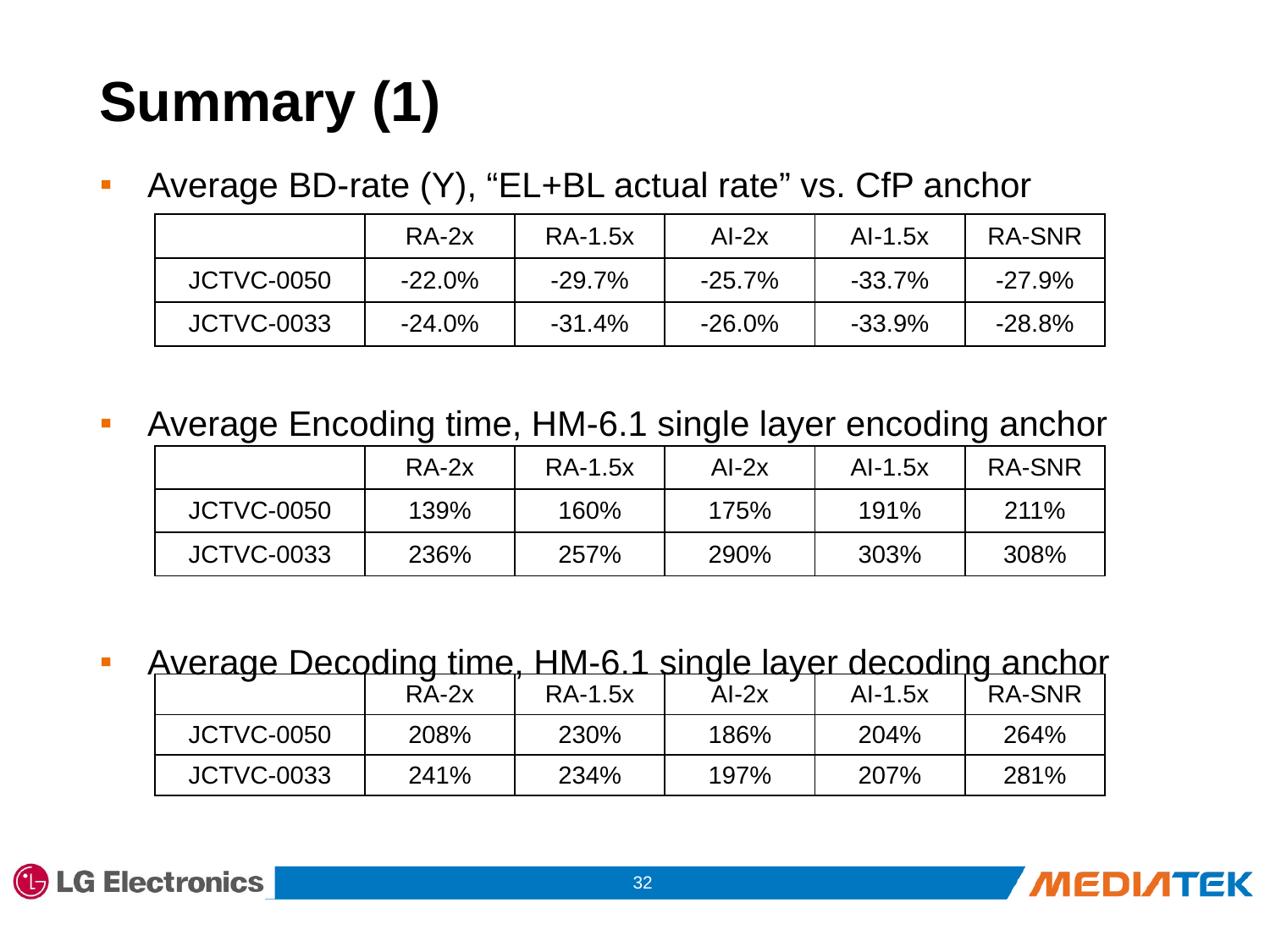

# Summary (1)
Average BD-rate (Y), “EL+BL actual rate” vs. CfP anchor

Average Encoding time, HM-6.1 single layer encoding anchor

Average Decoding time, HM-6.1 single layer decoding anchor

|  | RA-2x | RA-1.5x | AI-2x | AI-1.5x | RA-SNR |
| --- | --- | --- | --- | --- | --- |
| JCTVC-0050 | -22.0% | -29.7% | -25.7% | -33.7% | -27.9% |
| JCTVC-0033 | -24.0% | -31.4% | -26.0% | -33.9% | -28.8% |
|  | RA-2x | RA-1.5x | AI-2x | AI-1.5x | RA-SNR |
| --- | --- | --- | --- | --- | --- |
| JCTVC-0050 | 139% | 160% | 175% | 191% | 211% |
| JCTVC-0033 | 236% | 257% | 290% | 303% | 308% |
|  | RA-2x | RA-1.5x | AI-2x | AI-1.5x | RA-SNR |
| --- | --- | --- | --- | --- | --- |
| JCTVC-0050 | 208% | 230% | 186% | 204% | 264% |
| JCTVC-0033 | 241% | 234% | 197% | 207% | 281% |
32